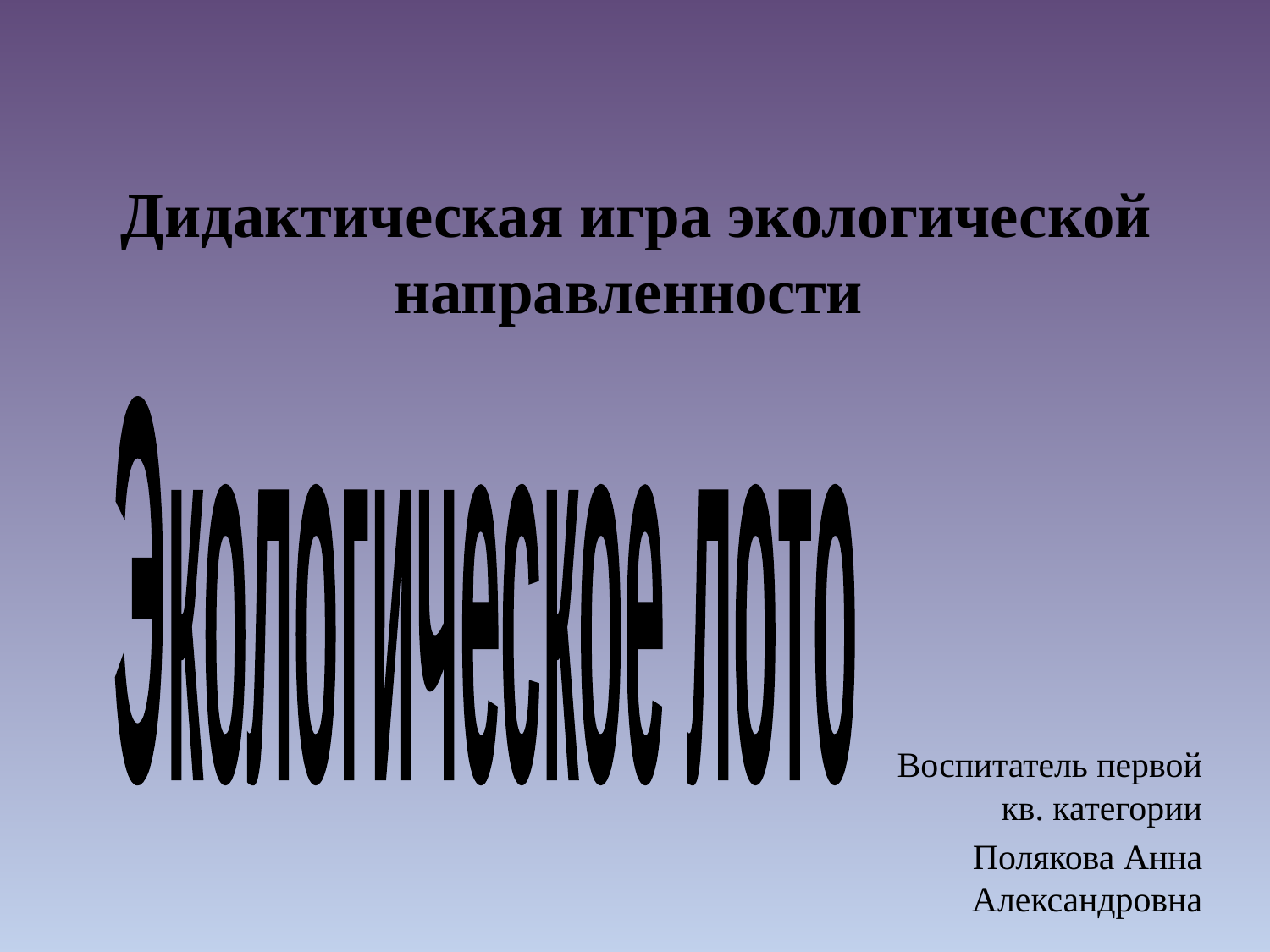

# Дидактическая игра экологической направленности
Экологическое лото
Воспитатель первой кв. категории
Полякова Анна Александровна